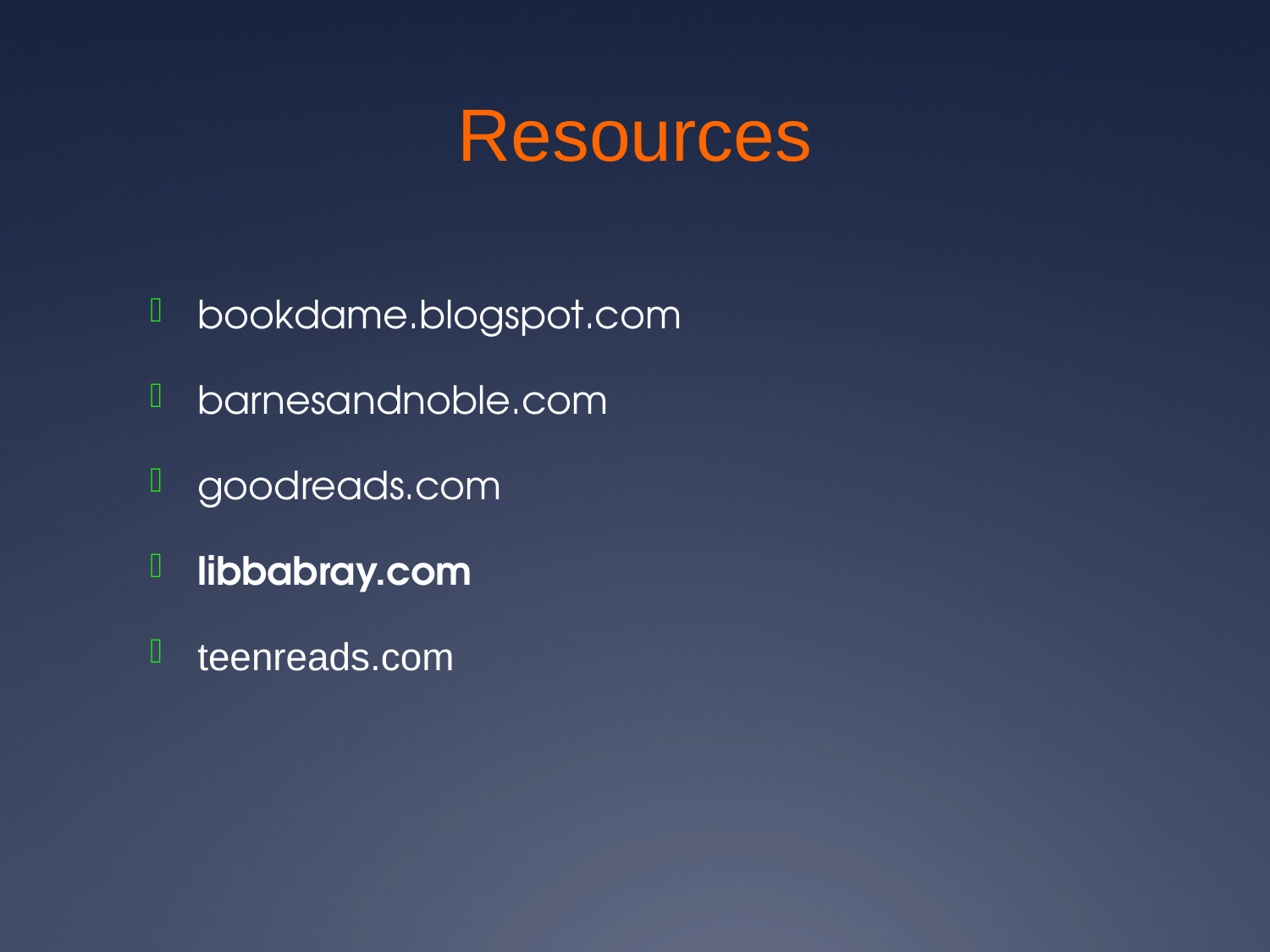

# Resources
bookdame.blogspot.com
barnesandnoble.com
goodreads.com
libbabray.com
teenreads.com